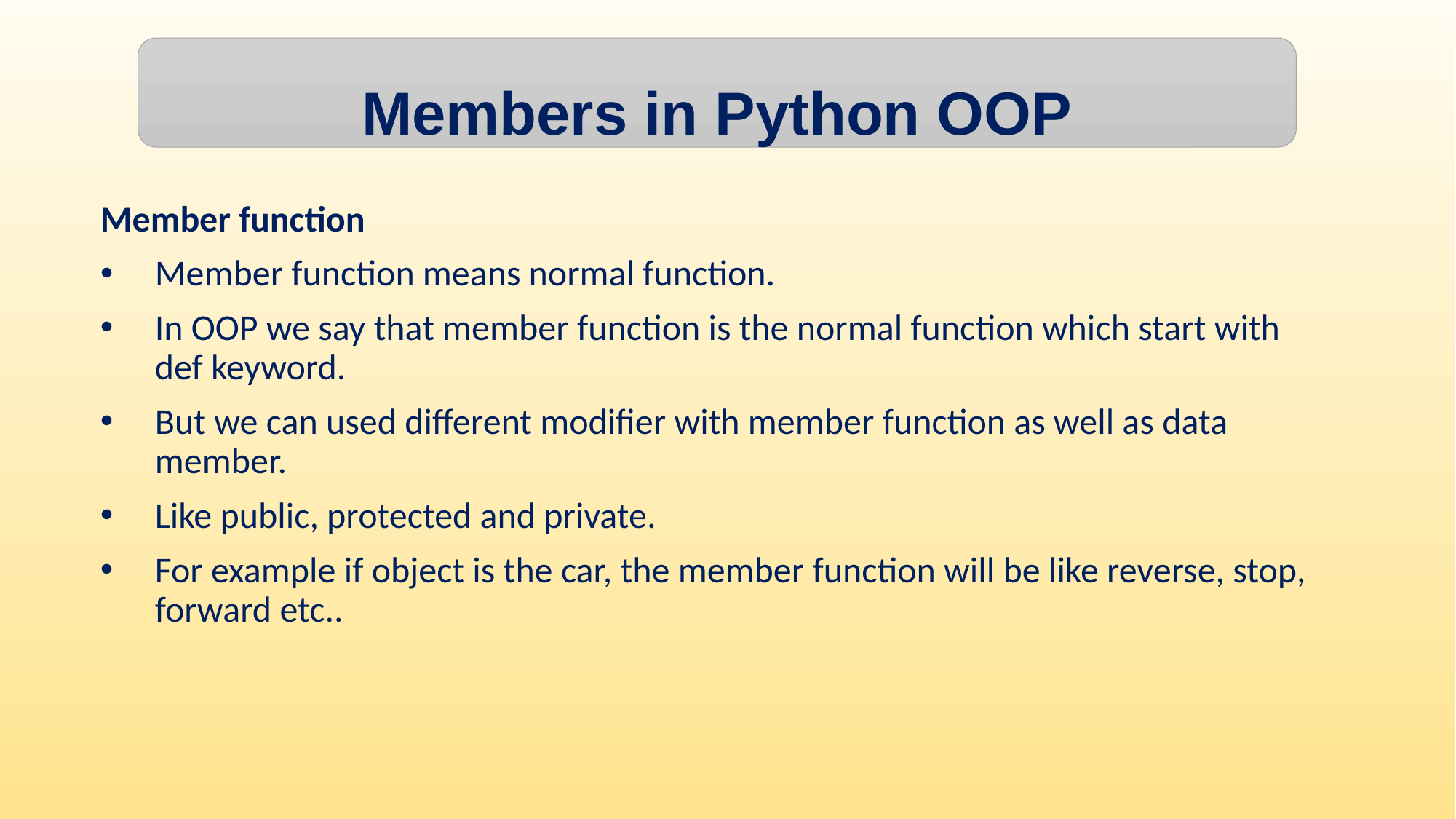

Members in Python OOP
Member function
Member function means normal function.
In OOP we say that member function is the normal function which start with def keyword.
But we can used different modifier with member function as well as data member.
Like public, protected and private.
For example if object is the car, the member function will be like reverse, stop, forward etc..